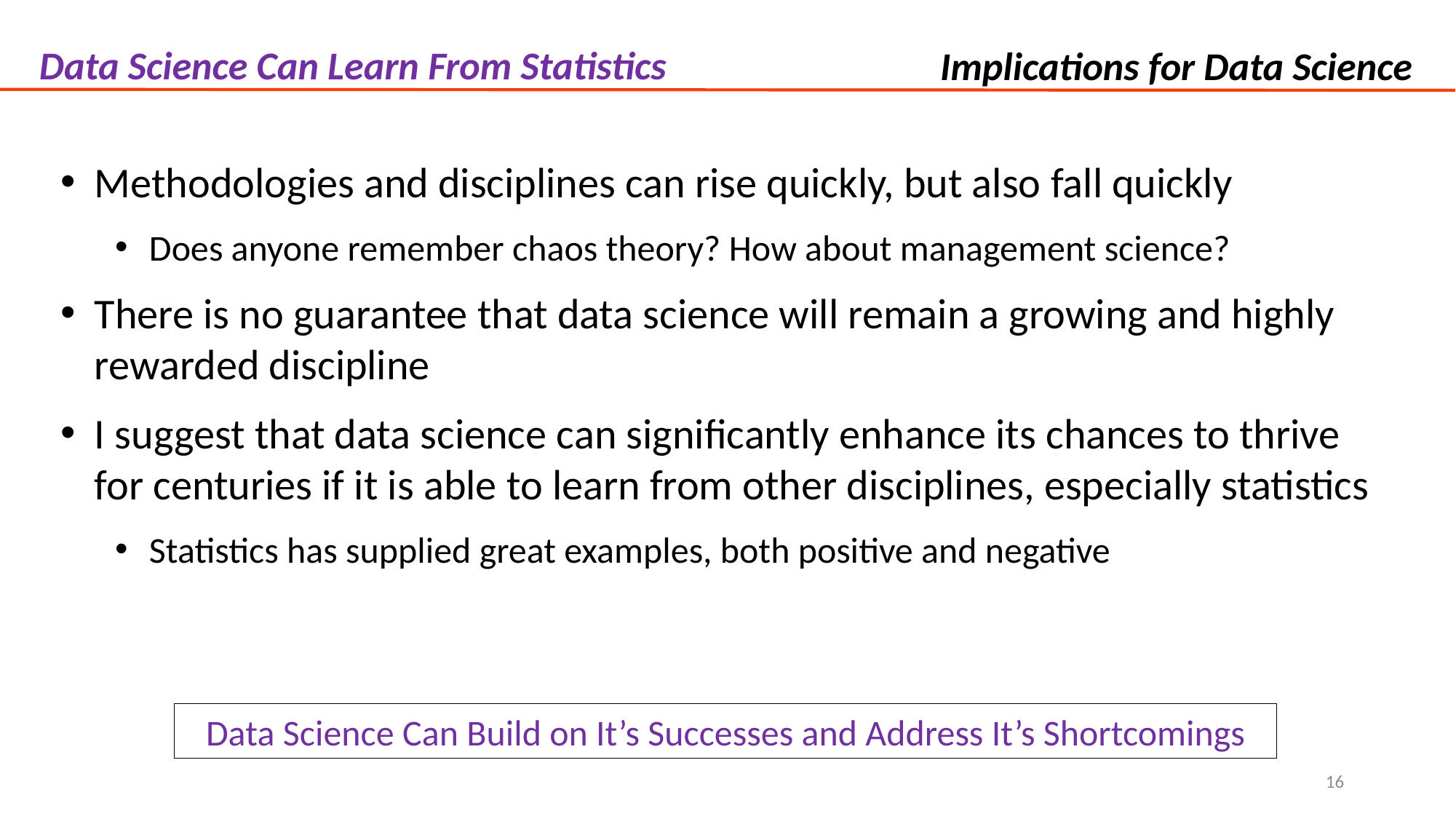

Data Science Can Learn From Statistics
Implications for Data Science

Methodologies and disciplines can rise quickly, but also fall quickly
Does anyone remember chaos theory? How about management science?
There is no guarantee that data science will remain a growing and highly rewarded discipline
I suggest that data science can significantly enhance its chances to thrive for centuries if it is able to learn from other disciplines, especially statistics
Statistics has supplied great examples, both positive and negative
Data Science Can Build on It’s Successes and Address It’s Shortcomings
16